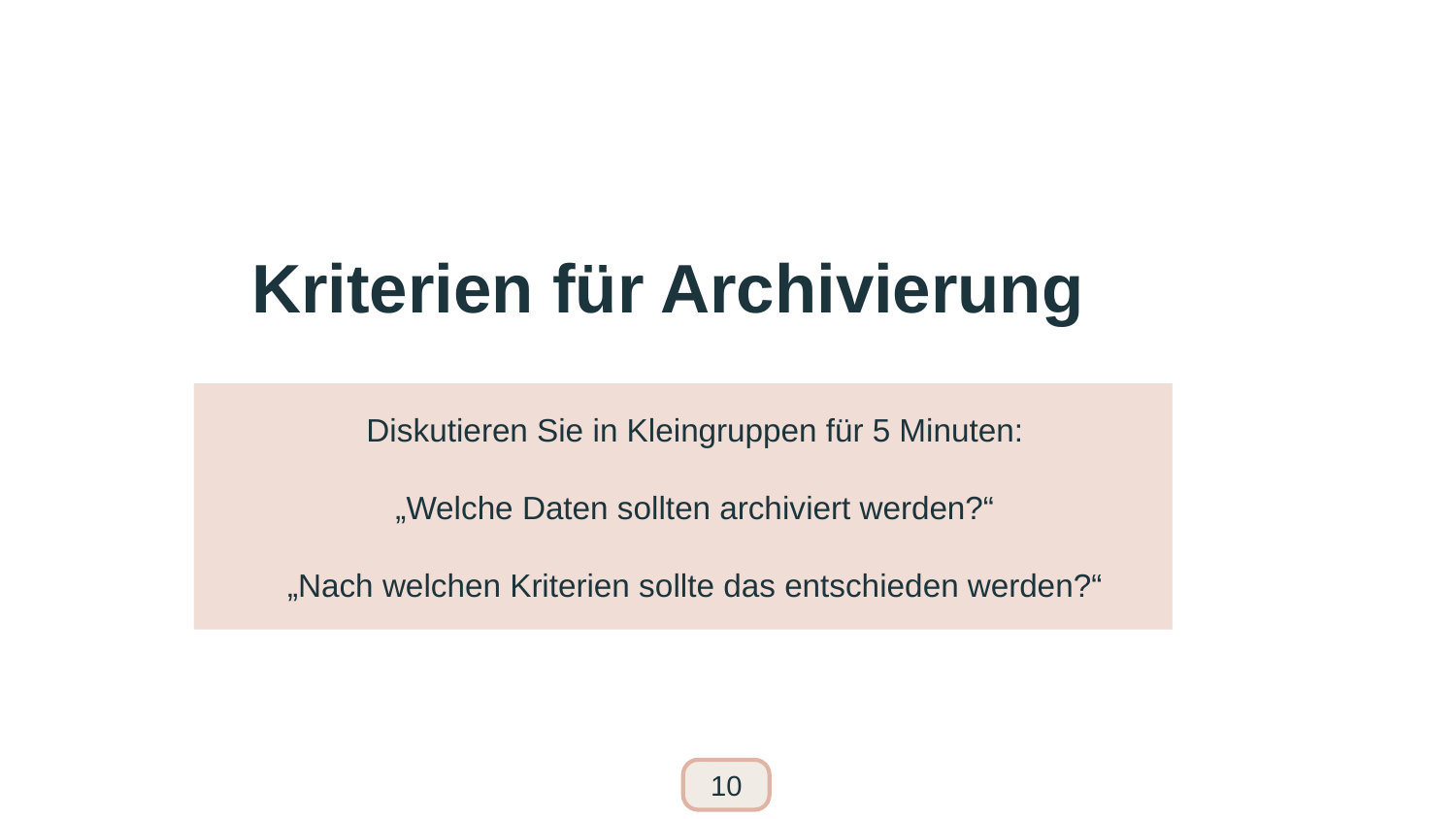

# Kriterien für Archivierung

Diskutieren Sie in Kleingruppen für 5 Minuten:

„Welche Daten sollten archiviert werden?“

„Nach welchen Kriterien sollte das entschieden werden?“
10